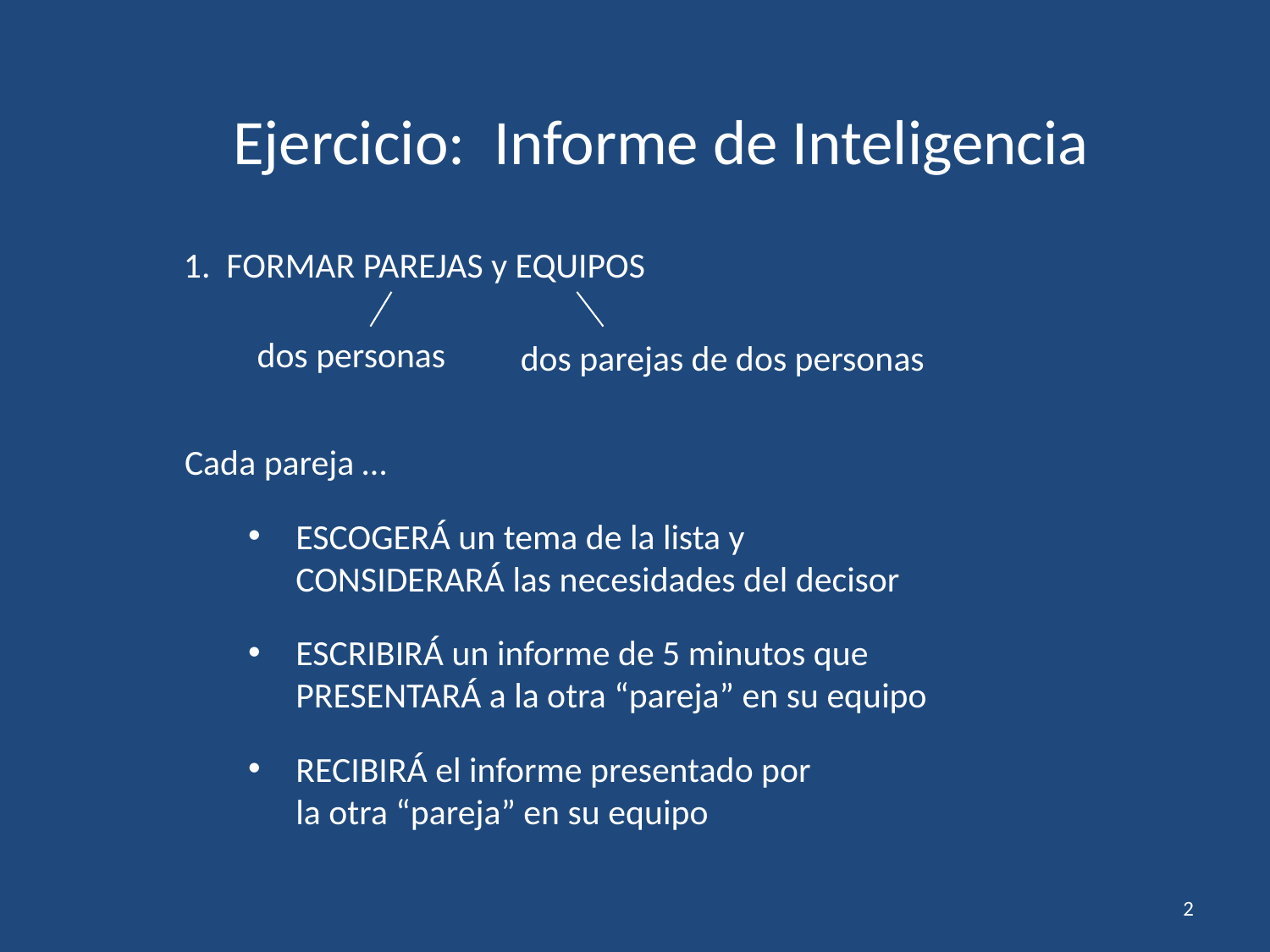

Ejercicio:  Informe de Inteligencia
1.  FORMAR PAREJAS y EQUIPOS
dos personas
dos parejas de dos personas
Cada pareja …
ESCOGERÁ un tema de la lista y
CONSIDERARÁ las necesidades del decisor
ESCRIBIRÁ un informe de 5 minutos que
PRESENTARÁ a la otra “pareja” en su equipo
RECIBIRÁ el informe presentado por
la otra “pareja” en su equipo

2